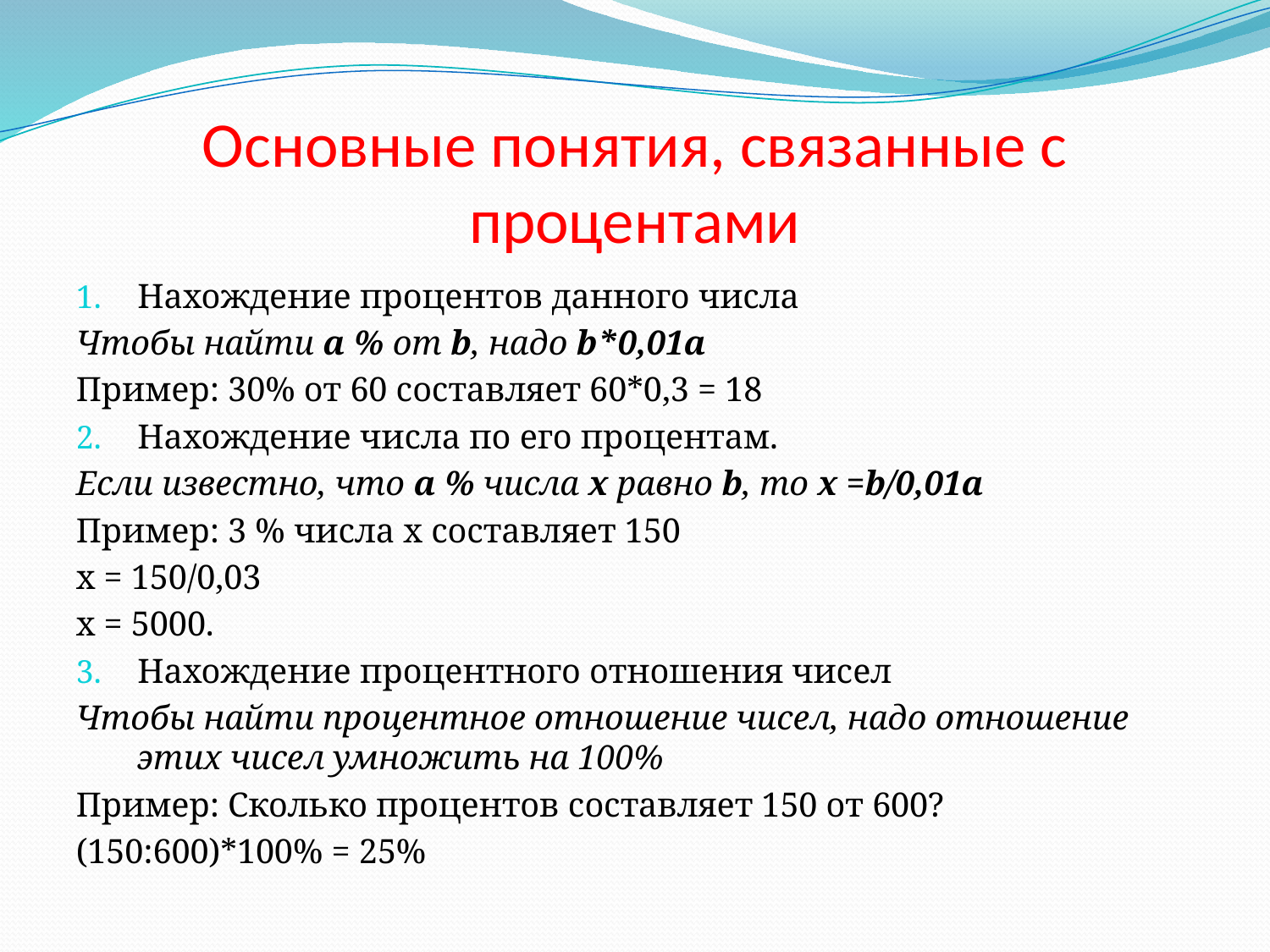

# Основные понятия, связанные с процентами
Нахождение процентов данного числа
Чтобы найти а % от b, надо b*0,01а
Пример: 30% от 60 составляет 60*0,3 = 18
Нахождение числа по его процентам.
Если известно, что а % числа х равно b, то х =b/0,01а
Пример: 3 % числа х составляет 150
х = 150/0,03
х = 5000.
Нахождение процентного отношения чисел
Чтобы найти процентное отношение чисел, надо отношение этих чисел умножить на 100%
Пример: Сколько процентов составляет 150 от 600?
(150:600)*100% = 25%